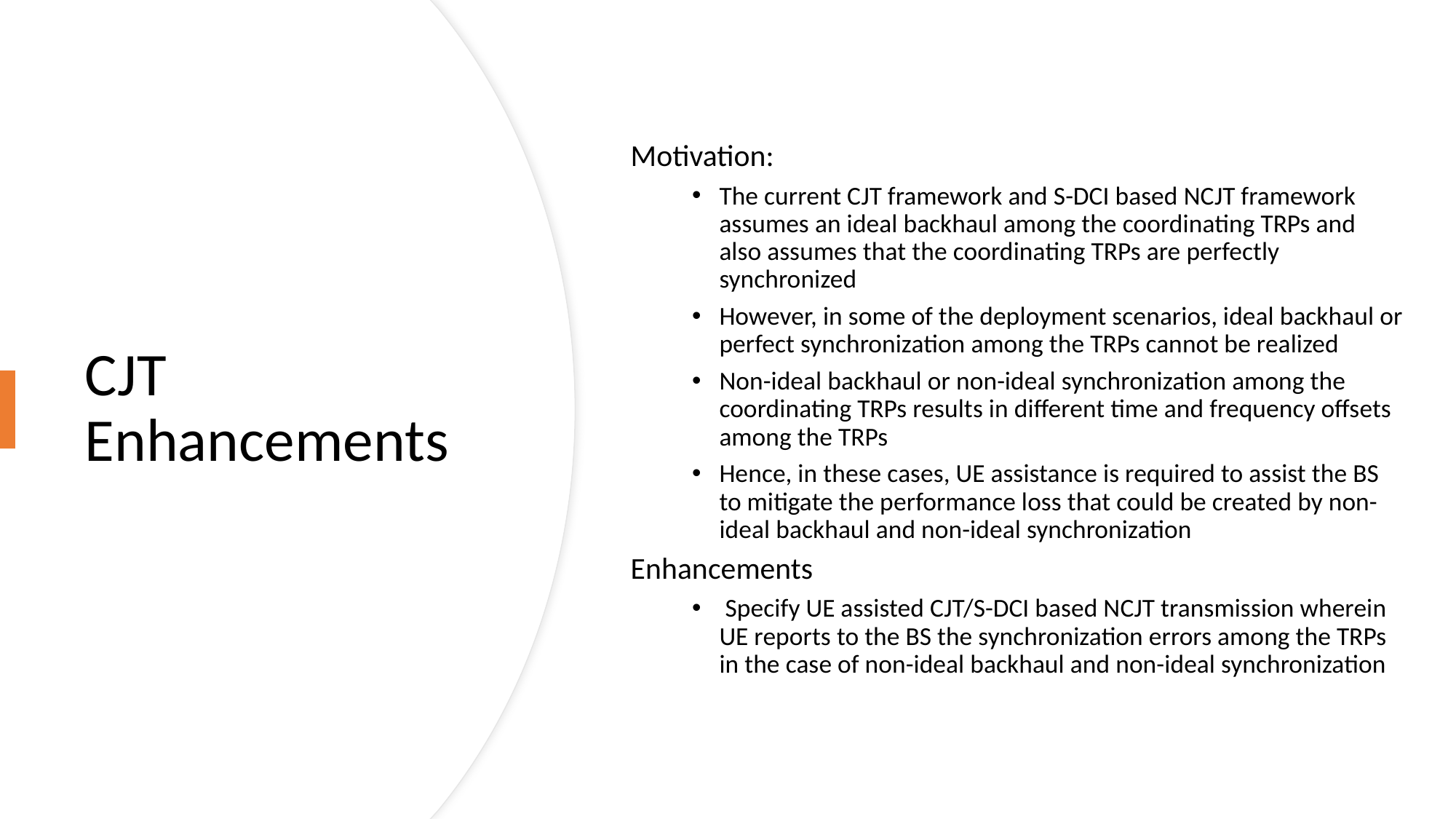

Motivation:
The current CJT framework and S-DCI based NCJT framework assumes an ideal backhaul among the coordinating TRPs and also assumes that the coordinating TRPs are perfectly synchronized
However, in some of the deployment scenarios, ideal backhaul or perfect synchronization among the TRPs cannot be realized
Non-ideal backhaul or non-ideal synchronization among the coordinating TRPs results in different time and frequency offsets among the TRPs
Hence, in these cases, UE assistance is required to assist the BS to mitigate the performance loss that could be created by non-ideal backhaul and non-ideal synchronization
Enhancements
 Specify UE assisted CJT/S-DCI based NCJT transmission wherein UE reports to the BS the synchronization errors among the TRPs in the case of non-ideal backhaul and non-ideal synchronization
CJT Enhancements